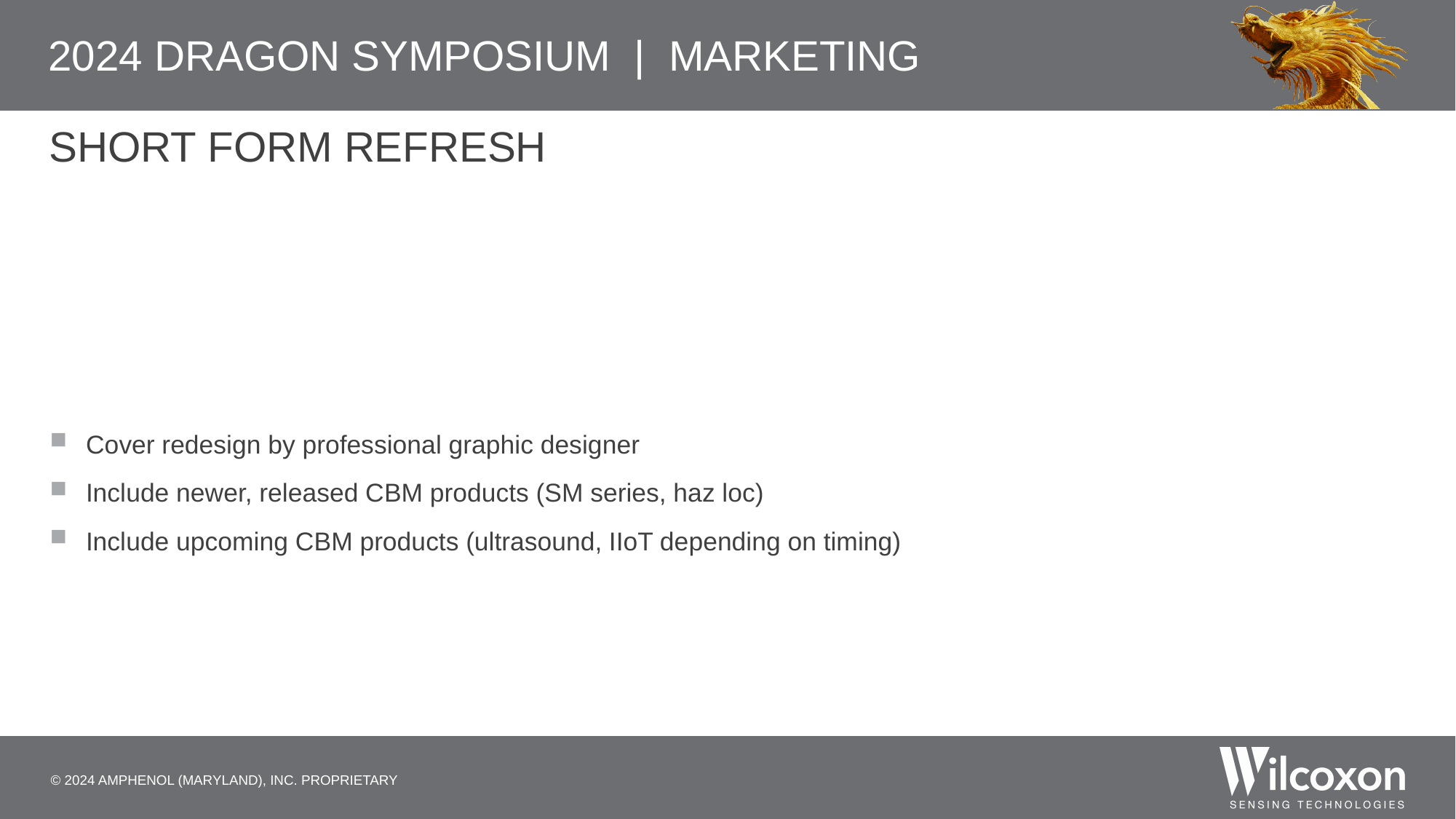

# Short form refresh

Cover redesign by professional graphic designer
Include newer, released CBM products (SM series, haz loc)
Include upcoming CBM products (ultrasound, IIoT depending on timing)
© 2024 Amphenol (Maryland), Inc. Proprietary